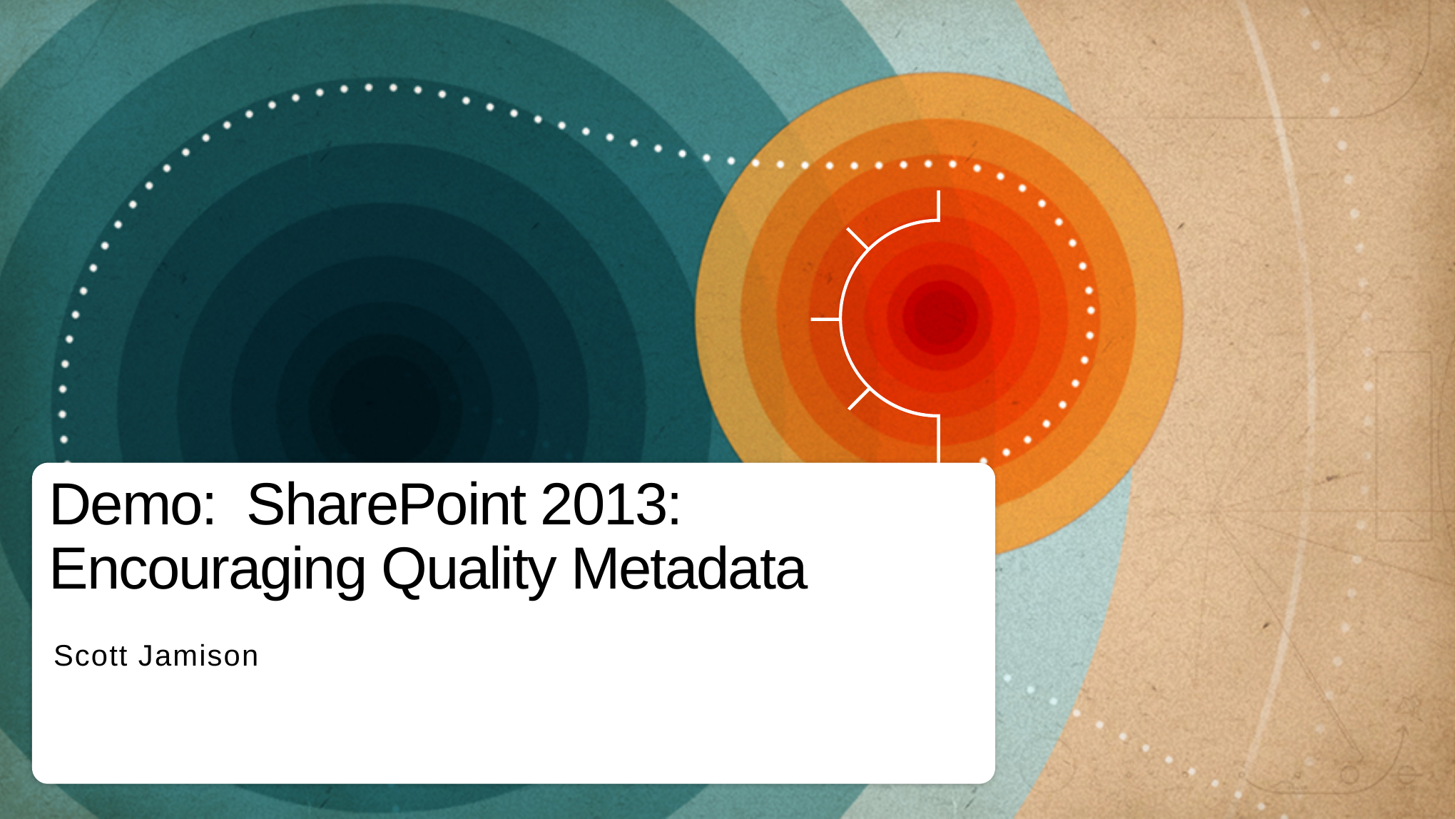

# Demo:  SharePoint 2013: Encouraging Quality Metadata
Scott Jamison